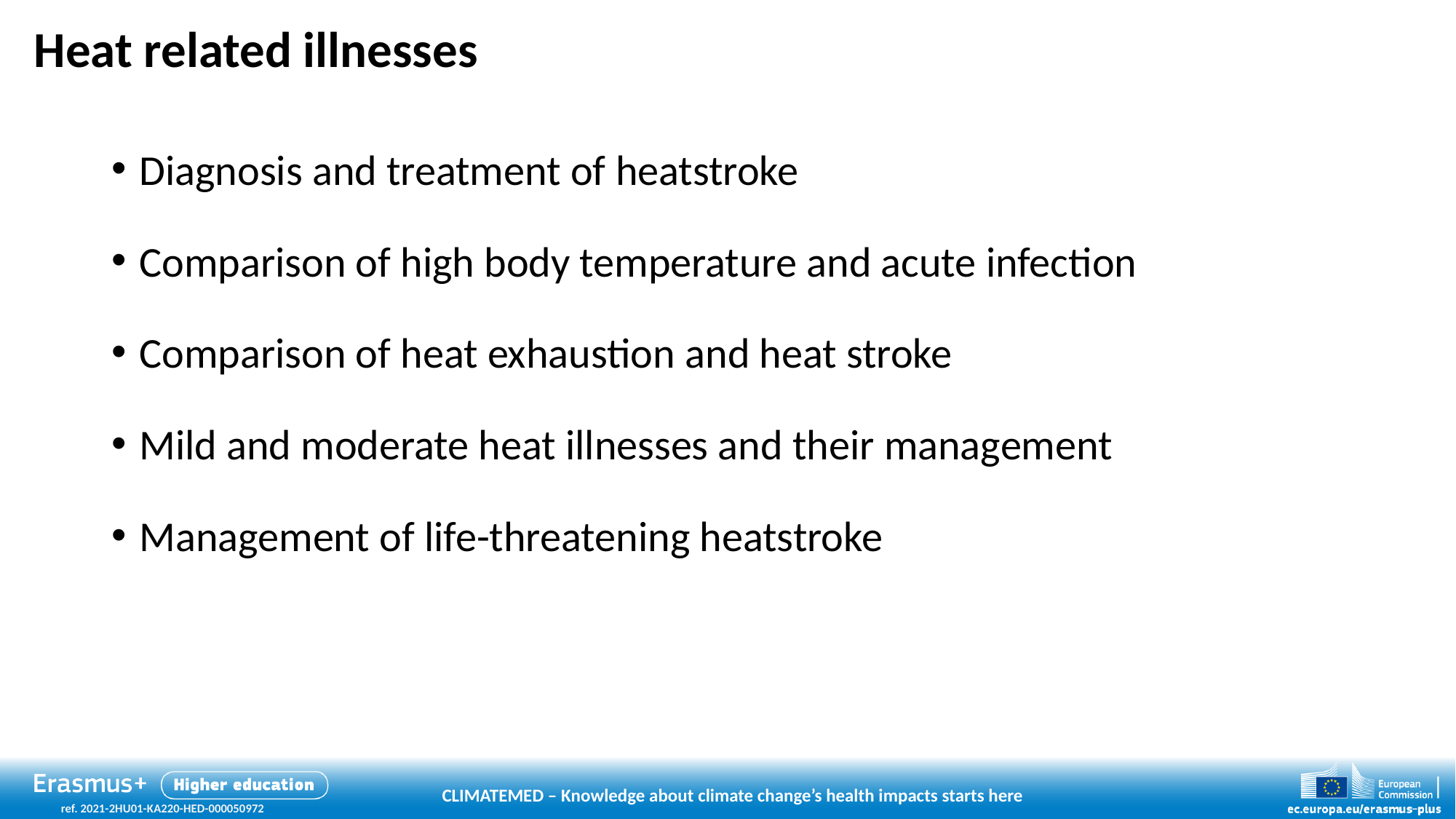

# Heat related illnesses
Diagnosis and treatment of heatstroke
Comparison of high body temperature and acute infection
Comparison of heat exhaustion and heat stroke
Mild and moderate heat illnesses and their management
Management of life-threatening heatstroke